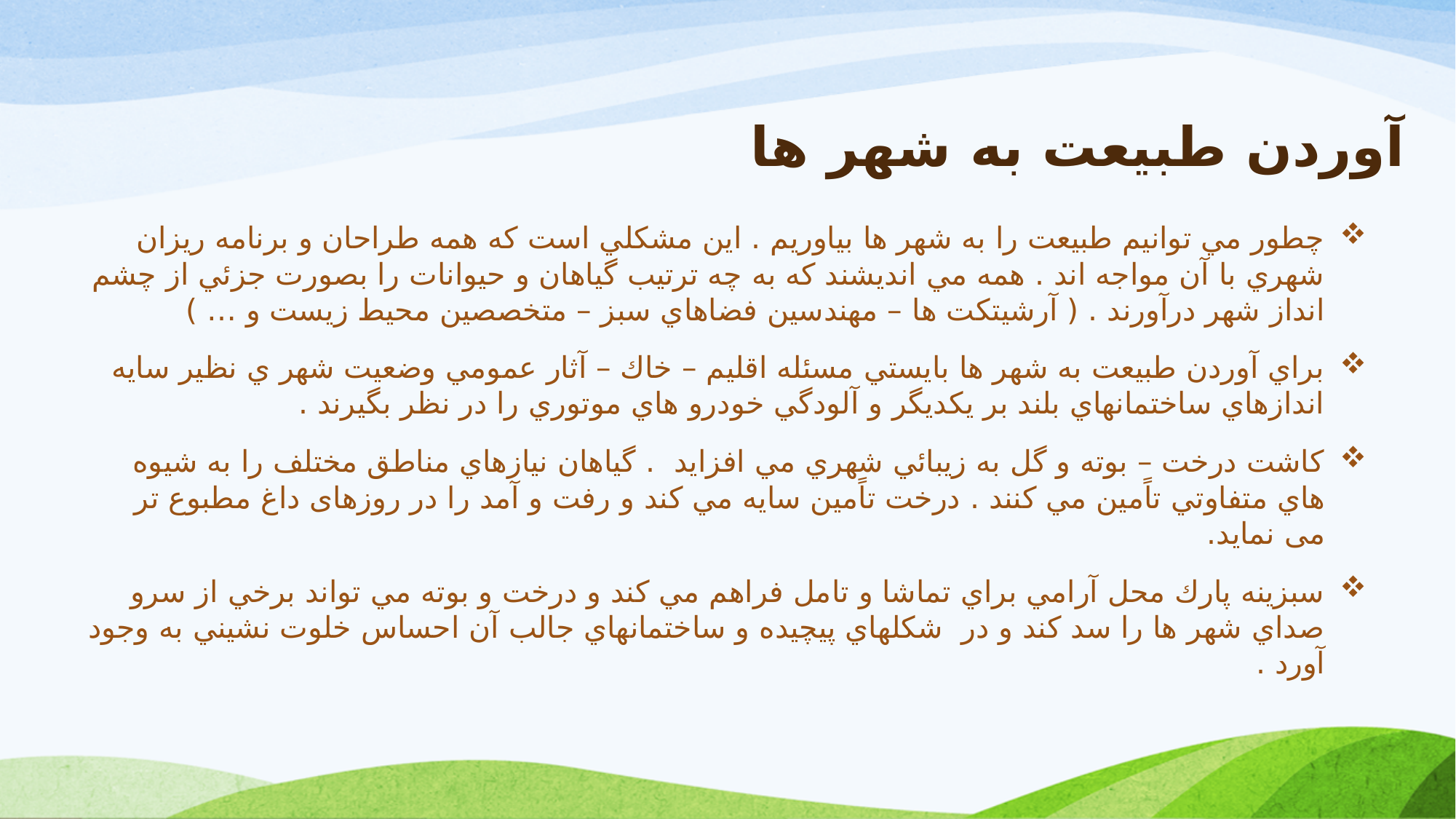

# آوردن طبيعت به شهر ها
چطور مي توانيم طبيعت را به شهر ها بياوريم . اين مشكلي است كه همه طراحان و برنامه ريزان شهري با آن مواجه اند . همه مي انديشند كه به چه ترتيب گياهان و حيوانات را بصورت جزئي از چشم انداز شهر درآورند . ( آرشيتكت ها – مهندسين فضاهاي سبز – متخصصين محيط زيست و … )
براي آوردن طبيعت به شهر ها بايستي مسئله اقليم – خاك – آثار عمومي وضعيت شهر ي نظير سايه اندازهاي ساختمانهاي بلند بر يكديگر و آلودگي خودرو هاي موتوري را در نظر بگيرند .
كاشت درخت – بوته و گل به زيبائي شهري مي افزايد  . گياهان نيازهاي مناطق مختلف را به شيوه هاي متفاوتي تاًمين مي كنند . درخت تاًمين سايه مي كند و رفت و آمد را در روزهای داغ مطبوع تر می نماید.
سبزينه پارك محل آرامي براي تماشا و تامل فراهم مي كند و درخت و بوته مي تواند برخي از سرو صداي شهر ها را سد كند و در  شكلهاي پيچيده و ساختمانهاي جالب آن احساس خلوت نشيني به وجود آورد .